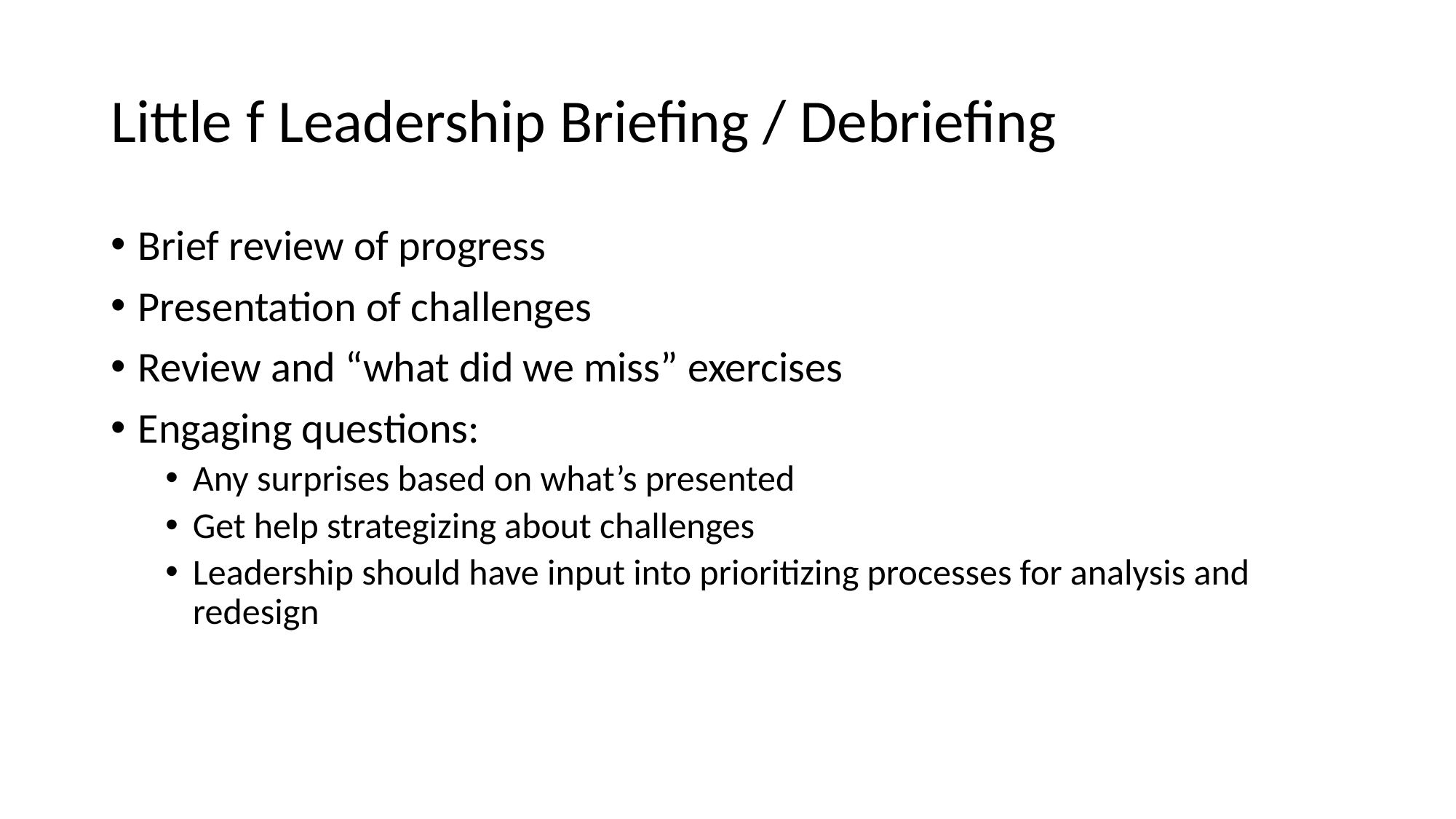

# Little f Leadership Briefing / Debriefing
Brief review of progress
Presentation of challenges
Review and “what did we miss” exercises
Engaging questions:
Any surprises based on what’s presented
Get help strategizing about challenges
Leadership should have input into prioritizing processes for analysis and redesign